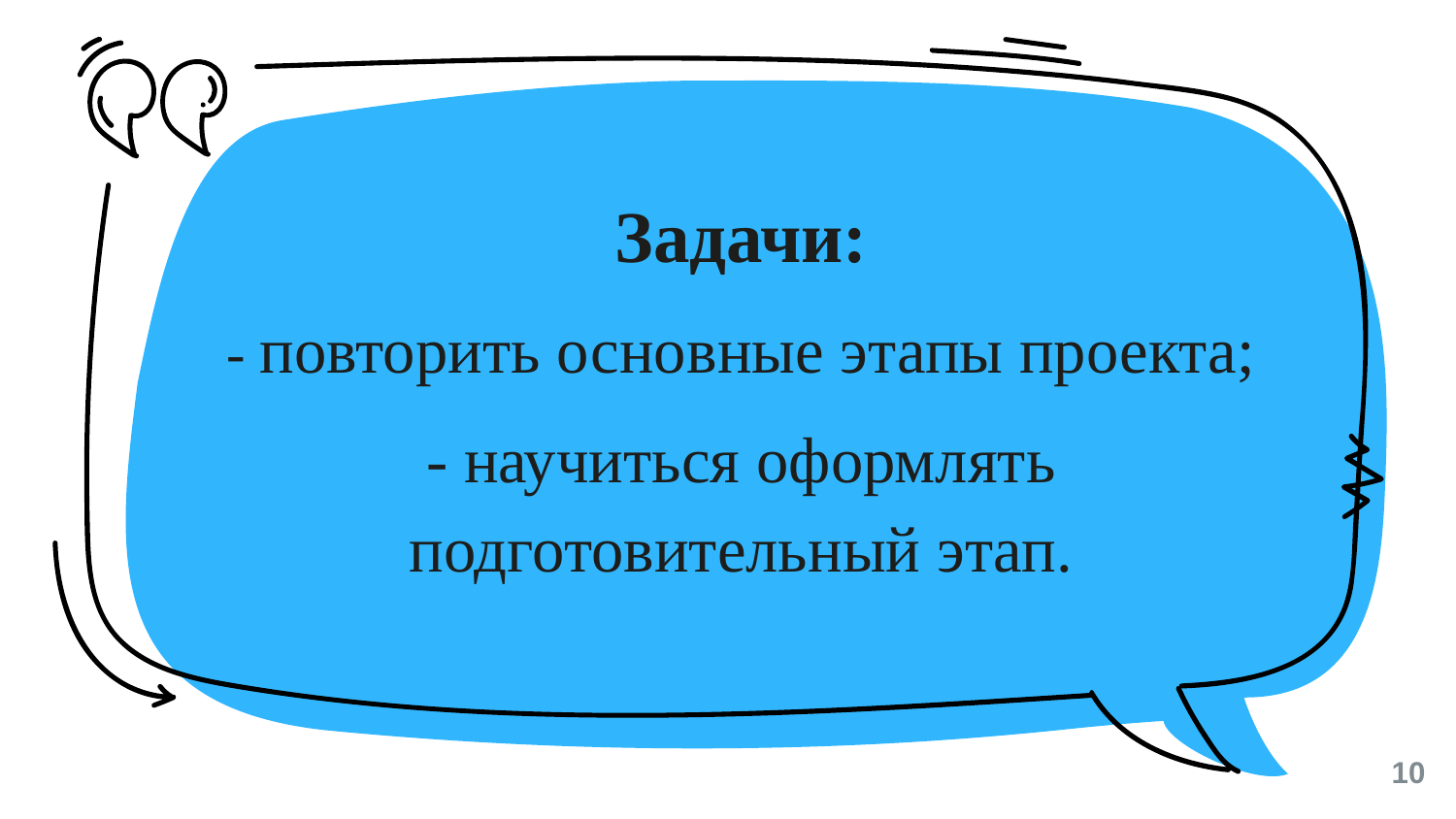

Задачи:
- повторить основные этапы проекта;
- научиться оформлять подготовительный этап.
10